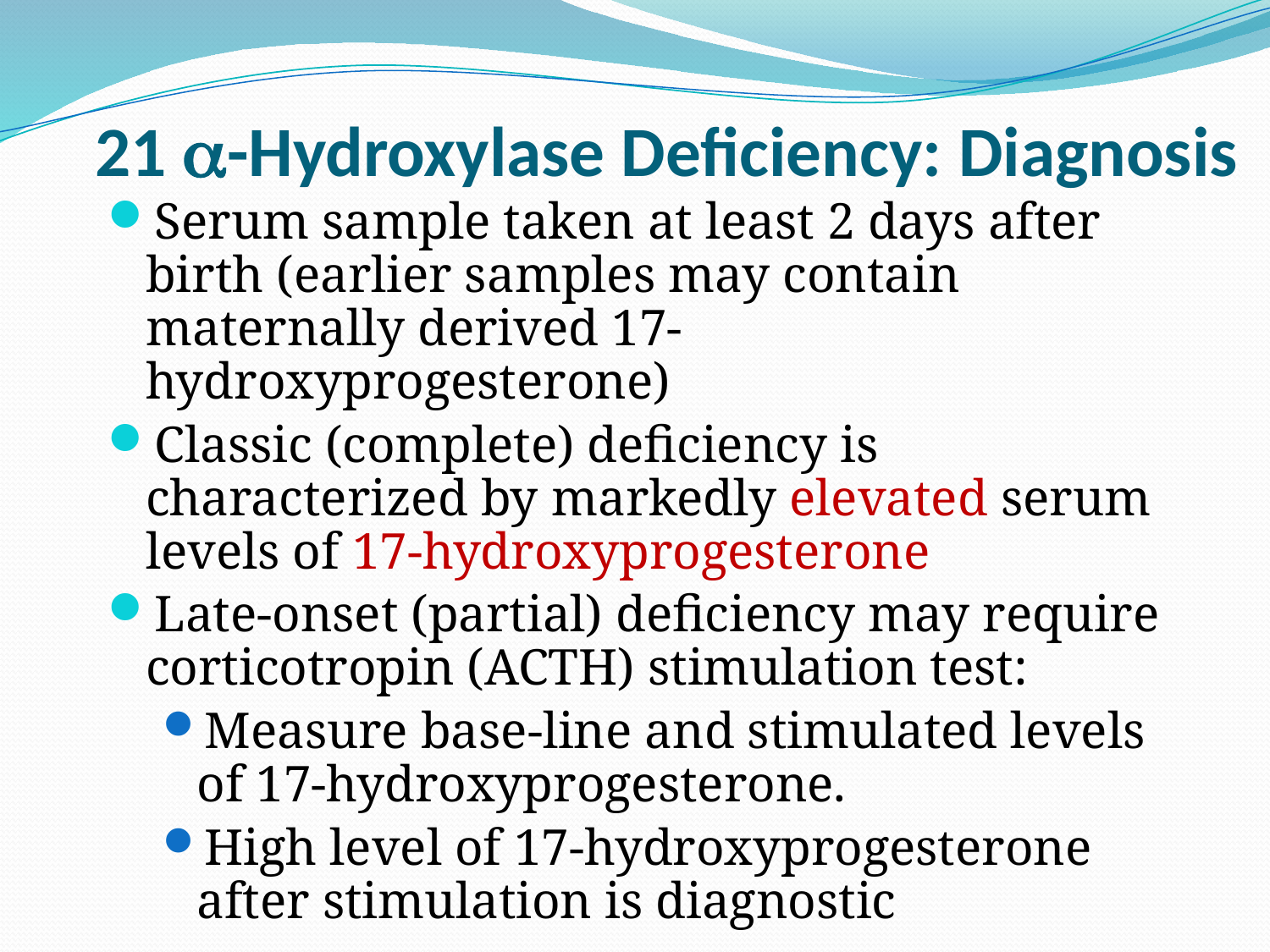

# 21 α-Hydroxylase Deficiency: Diagnosis
Serum sample taken at least 2 days after birth (earlier samples may contain maternally derived 17-hydroxyprogesterone)
Classic (complete) deficiency is characterized by markedly elevated serum levels of 17-hydroxyprogesterone
Late-onset (partial) deficiency may require corticotropin (ACTH) stimulation test:
Measure base-line and stimulated levels of 17-hydroxyprogesterone.
High level of 17-hydroxyprogesterone after stimulation is diagnostic